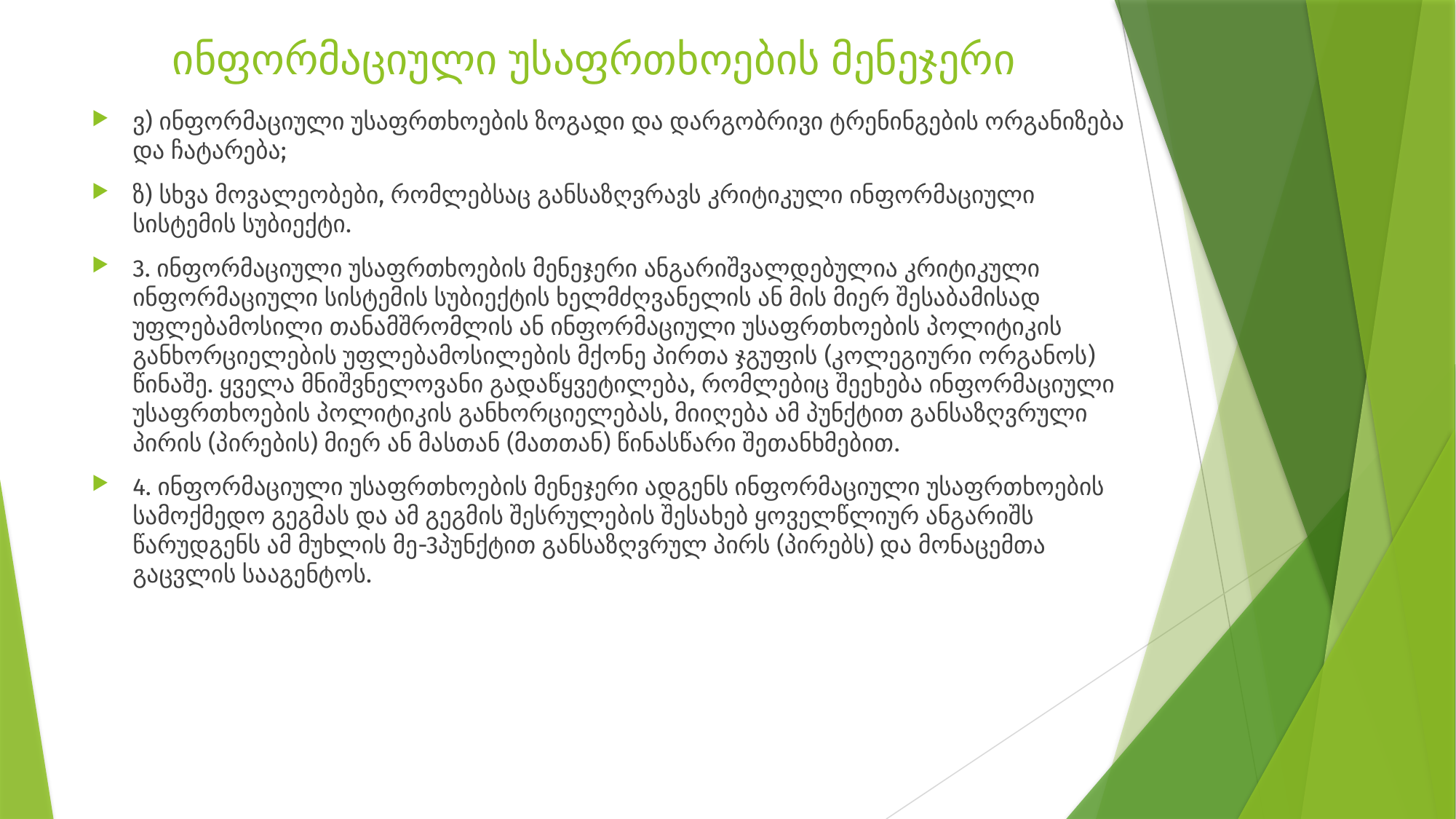

# ინფორმაციული უსაფრთხოების მენეჯერი
ვ) ინფორმაციული უსაფრთხოების ზოგადი და დარგობრივი ტრენინგების ორგანიზება და ჩატარება;
ზ) სხვა მოვალეობები, რომლებსაც განსაზღვრავს კრიტიკული ინფორმაციული სისტემის სუბიექტი.
3. ინფორმაციული უსაფრთხოების მენეჯერი ანგარიშვალდებულია კრიტიკული ინფორმაციული სისტემის სუბიექტის ხელმძღვანელის ან მის მიერ შესაბამისად უფლებამოსილი თანამშრომლის ან ინფორმაციული უსაფრთხოების პოლიტიკის განხორციელების უფლებამოსილების მქონე პირთა ჯგუფის (კოლეგიური ორგანოს) წინაშე. ყველა მნიშვნელოვანი გადაწყვეტილება, რომლებიც შეეხება ინფორმაციული უსაფრთხოების პოლიტიკის განხორციელებას, მიიღება ამ პუნქტით განსაზღვრული პირის (პირების) მიერ ან მასთან (მათთან) წინასწარი შეთანხმებით.
4. ინფორმაციული უსაფრთხოების მენეჯერი ადგენს ინფორმაციული უსაფრთხოების სამოქმედო გეგმას და ამ გეგმის შესრულების შესახებ ყოველწლიურ ანგარიშს წარუდგენს ამ მუხლის მე-3პუნქტით განსაზღვრულ პირს (პირებს) და მონაცემთა გაცვლის სააგენტოს.